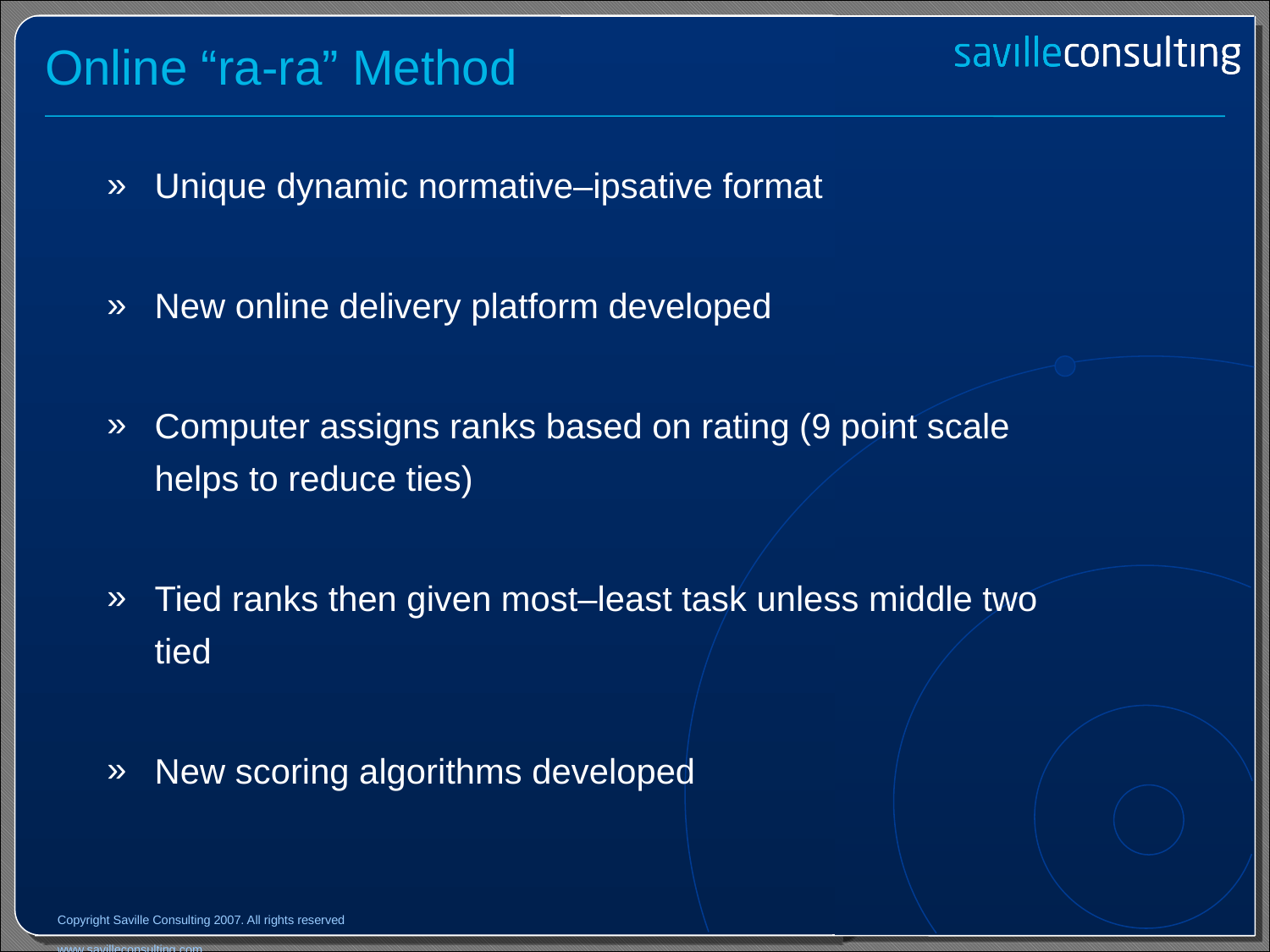

# Online “ra-ra” Method

Unique dynamic normative–ipsative format

New online delivery platform developed

Computer assigns ranks based on rating (9 point scale helps to reduce ties)

Tied ranks then given most–least task unless middle two tied

New scoring algorithms developed